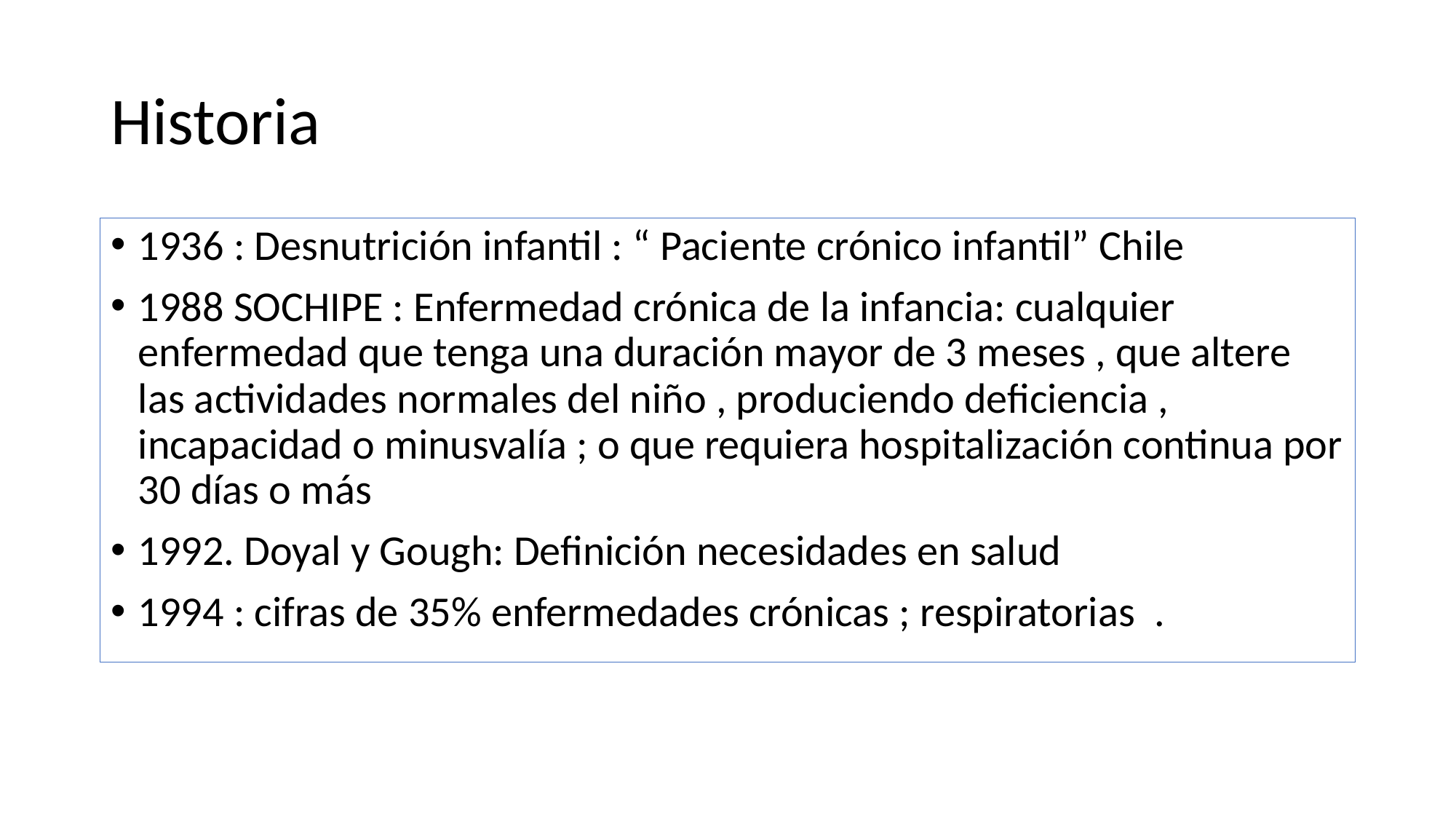

# Historia
1936 : Desnutrición infantil : “ Paciente crónico infantil” Chile
1988 SOCHIPE : Enfermedad crónica de la infancia: cualquier enfermedad que tenga una duración mayor de 3 meses , que altere las actividades normales del niño , produciendo deficiencia , incapacidad o minusvalía ; o que requiera hospitalización continua por 30 días o más
1992. Doyal y Gough: Definición necesidades en salud
1994 : cifras de 35% enfermedades crónicas ; respiratorias  .